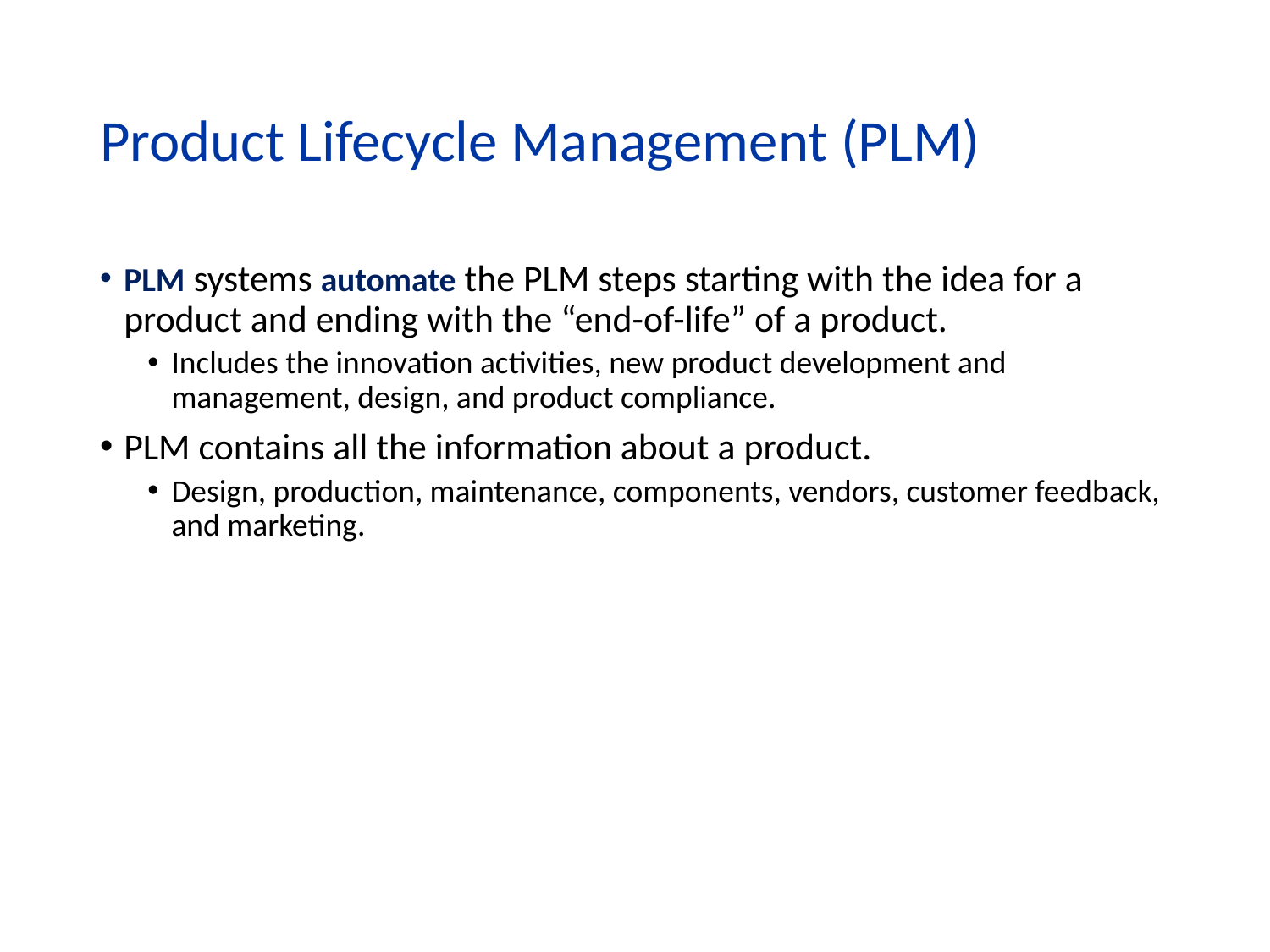

# Product Lifecycle Management (PLM)
PLM systems automate the PLM steps starting with the idea for a product and ending with the “end-of-life” of a product.
Includes the innovation activities, new product development and management, design, and product compliance.
PLM contains all the information about a product.
Design, production, maintenance, components, vendors, customer feedback, and marketing.